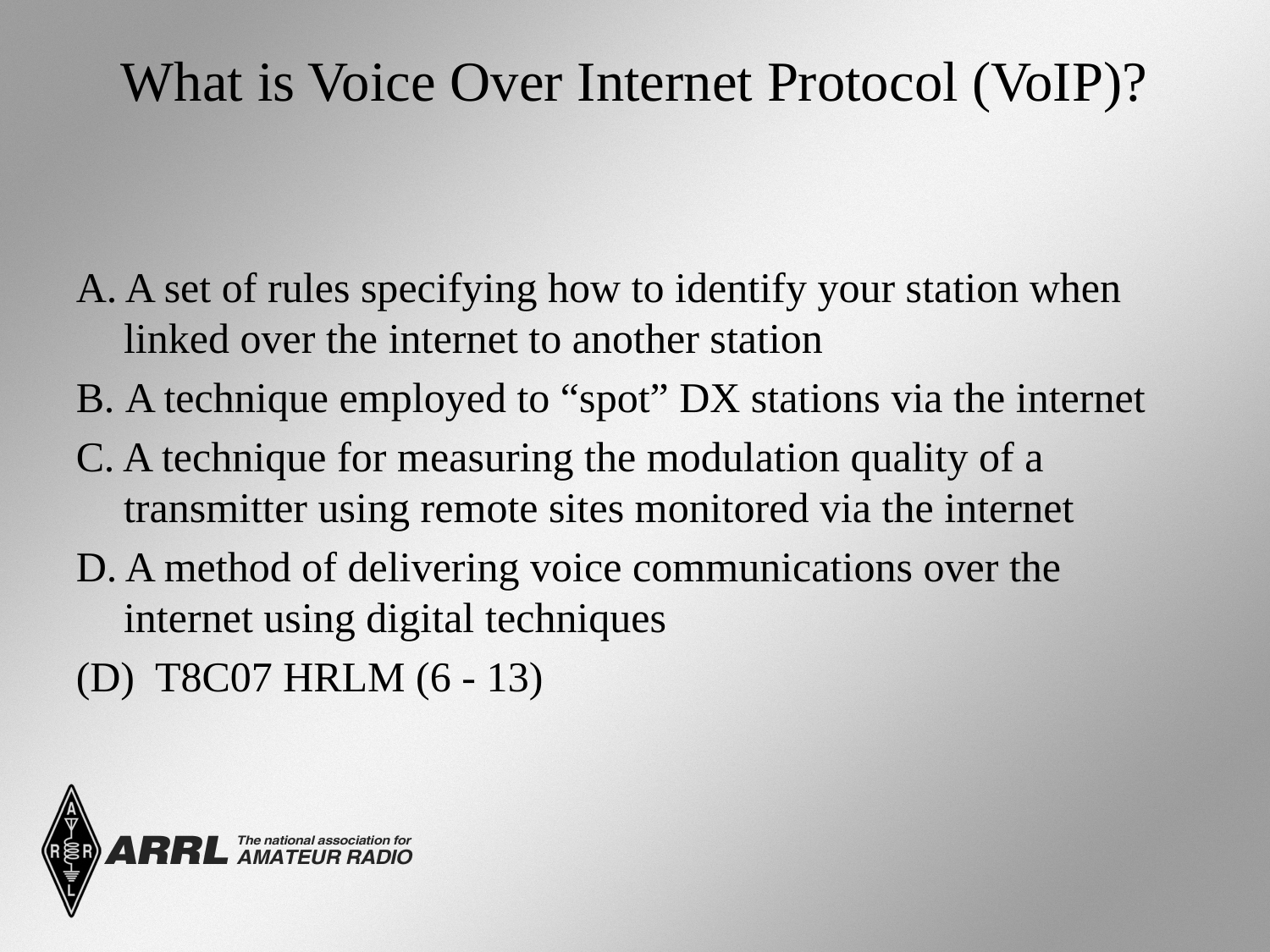

# What is Voice Over Internet Protocol (VoIP)?
A. A set of rules specifying how to identify your station when linked over the internet to another station
B. A technique employed to “spot” DX stations via the internet
C. A technique for measuring the modulation quality of a transmitter using remote sites monitored via the internet
D. A method of delivering voice communications over the internet using digital techniques
(D)  T8C07 HRLM (6 - 13)